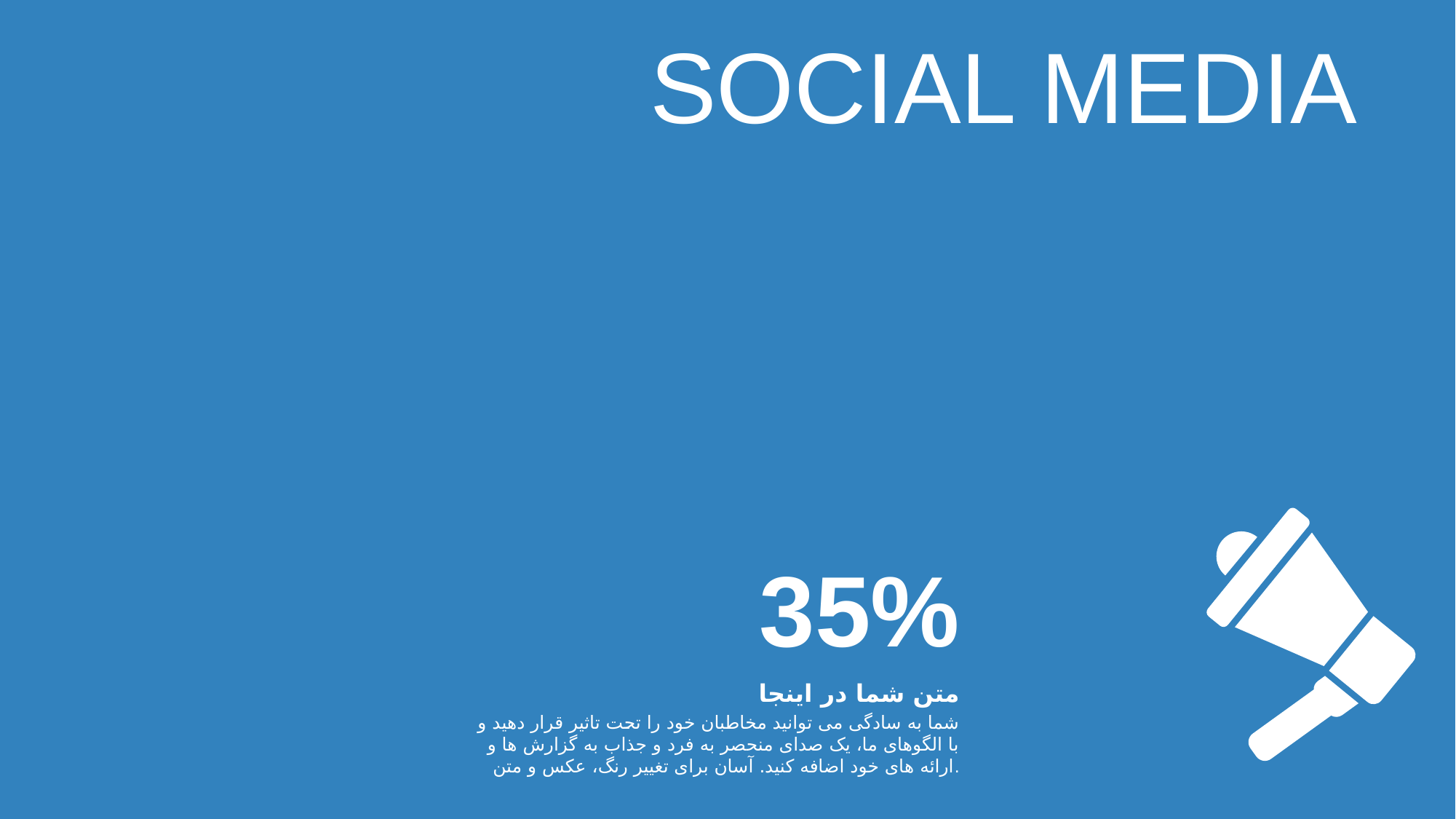

SOCIAL MEDIA

35%
متن شما در اینجا
شما به سادگی می توانید مخاطبان خود را تحت تاثیر قرار دهید و با الگوهای ما، یک صدای منحصر به فرد و جذاب به گزارش ها و ارائه های خود اضافه کنید. آسان برای تغییر رنگ، عکس و متن.